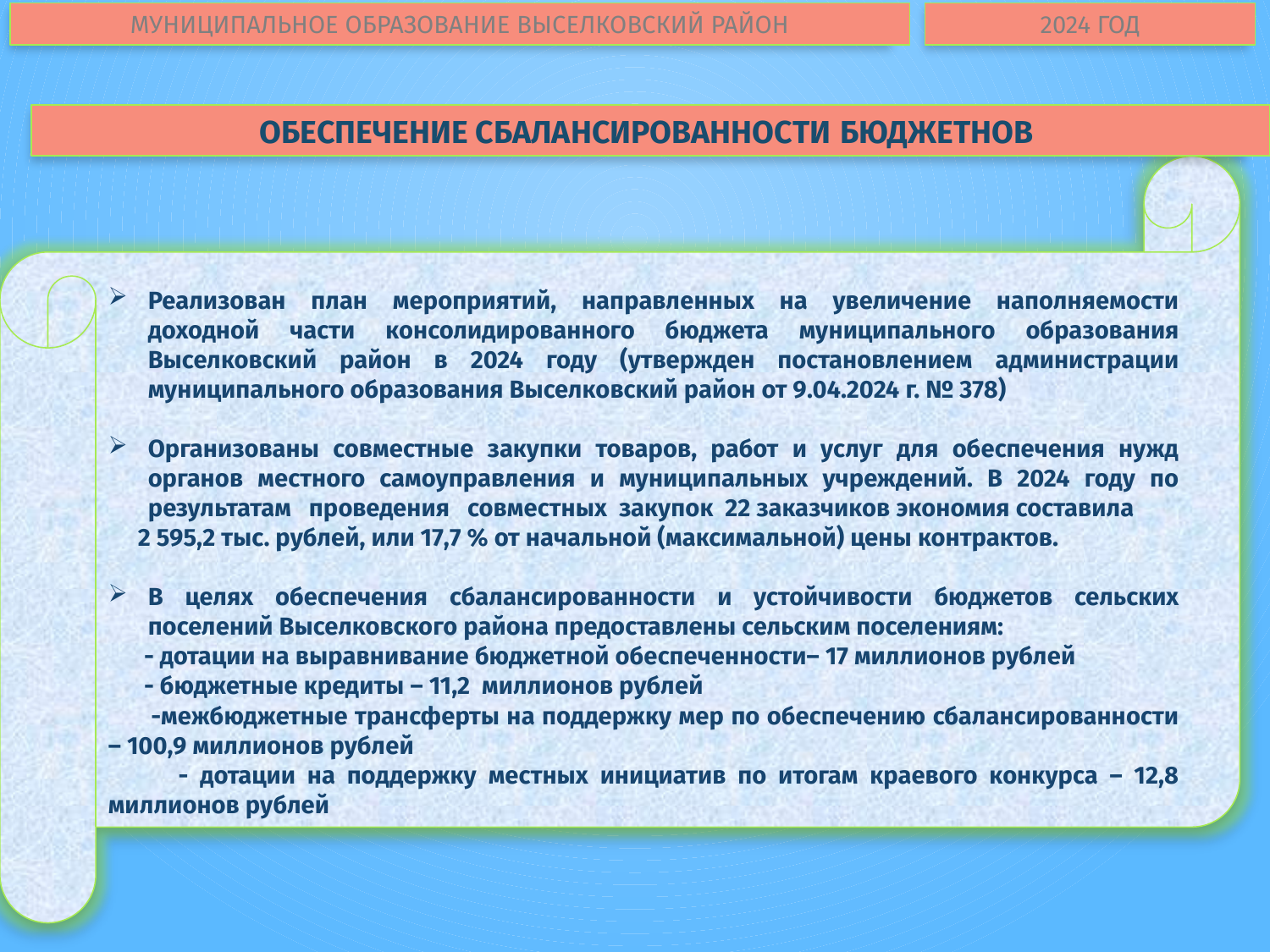

МУНИЦИПАЛЬНОЕ ОБРАЗОВАНИЕ ВЫСЕЛКОВСКИЙ РАЙОН
2024 ГОД
ОБЕСПЕЧЕНИЕ СБАЛАНСИРОВАННОСТИ БЮДЖЕТНОВ

Реализован план мероприятий, направленных на увеличение наполняемости доходной части консолидированного бюджета муниципального образования Выселковский район в 2024 году (утвержден постановлением администрации муниципального образования Выселковский район от 9.04.2024 г. № 378)

Организованы совместные закупки товаров, работ и услуг для обеспечения нужд органов местного самоуправления и муниципальных учреждений. В 2024 году по результатам   проведения   совместных  закупок  22 заказчиков экономия составила
     2 595,2 тыс. рублей, или 17,7 % от начальной (максимальной) цены контрактов.

В целях обеспечения сбалансированности и устойчивости бюджетов сельских поселений Выселковского района предоставлены сельским поселениям:
      - дотации на выравнивание бюджетной обеспеченности– 17 миллионов рублей
      - бюджетные кредиты – 11,2  миллионов рублей
      -межбюджетные трансферты на поддержку мер по обеспечению сбалансированности – 100,9 миллионов рублей
      - дотации на поддержку местных инициатив по итогам краевого конкурса – 12,8 миллионов рублей